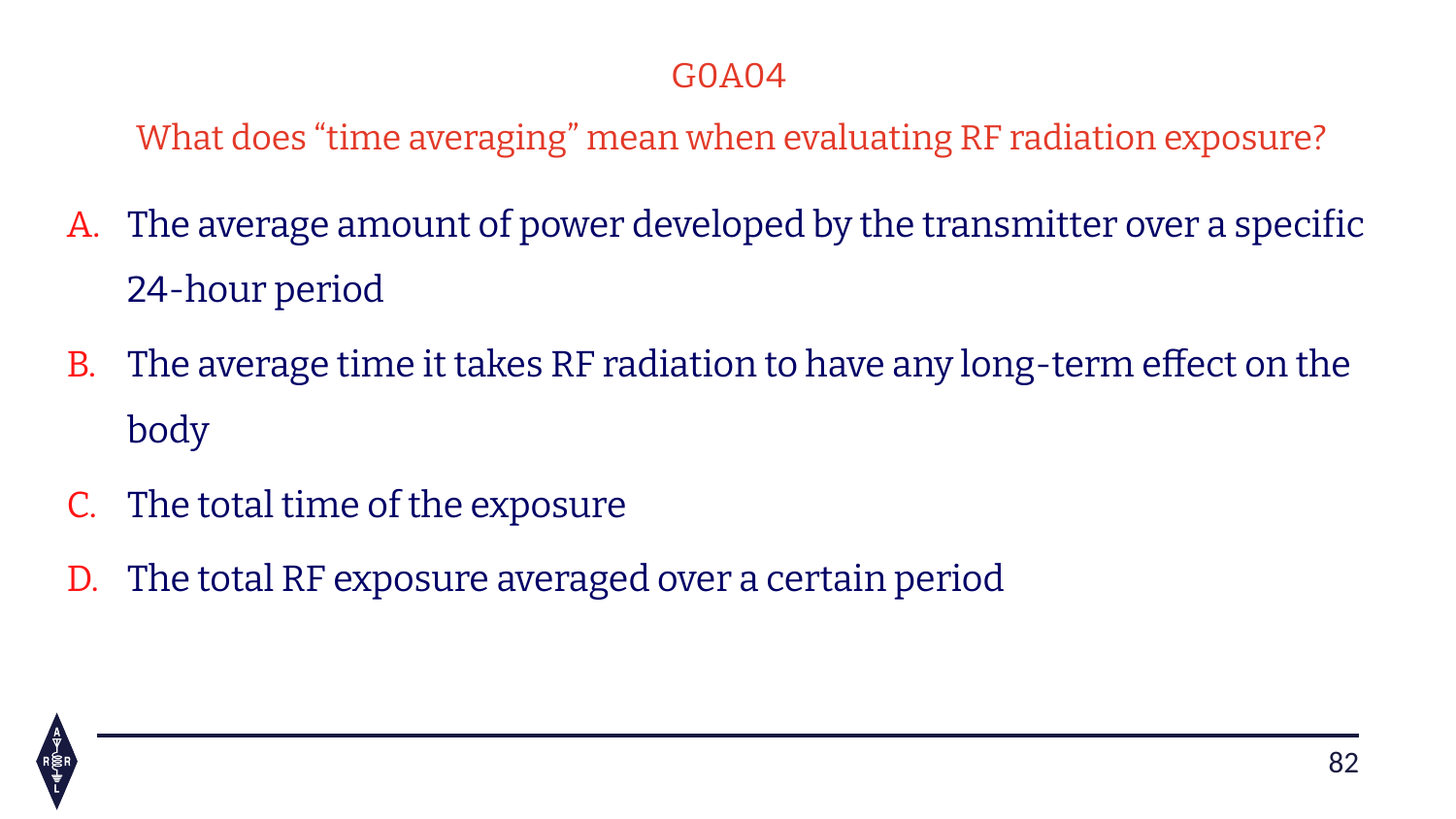

G0A04
What does “time averaging” mean when evaluating RF radiation exposure?
The average amount of power developed by the transmitter over a specific 24-hour period
The average time it takes RF radiation to have any long-term effect on the body
The total time of the exposure
The total RF exposure averaged over a certain period
82